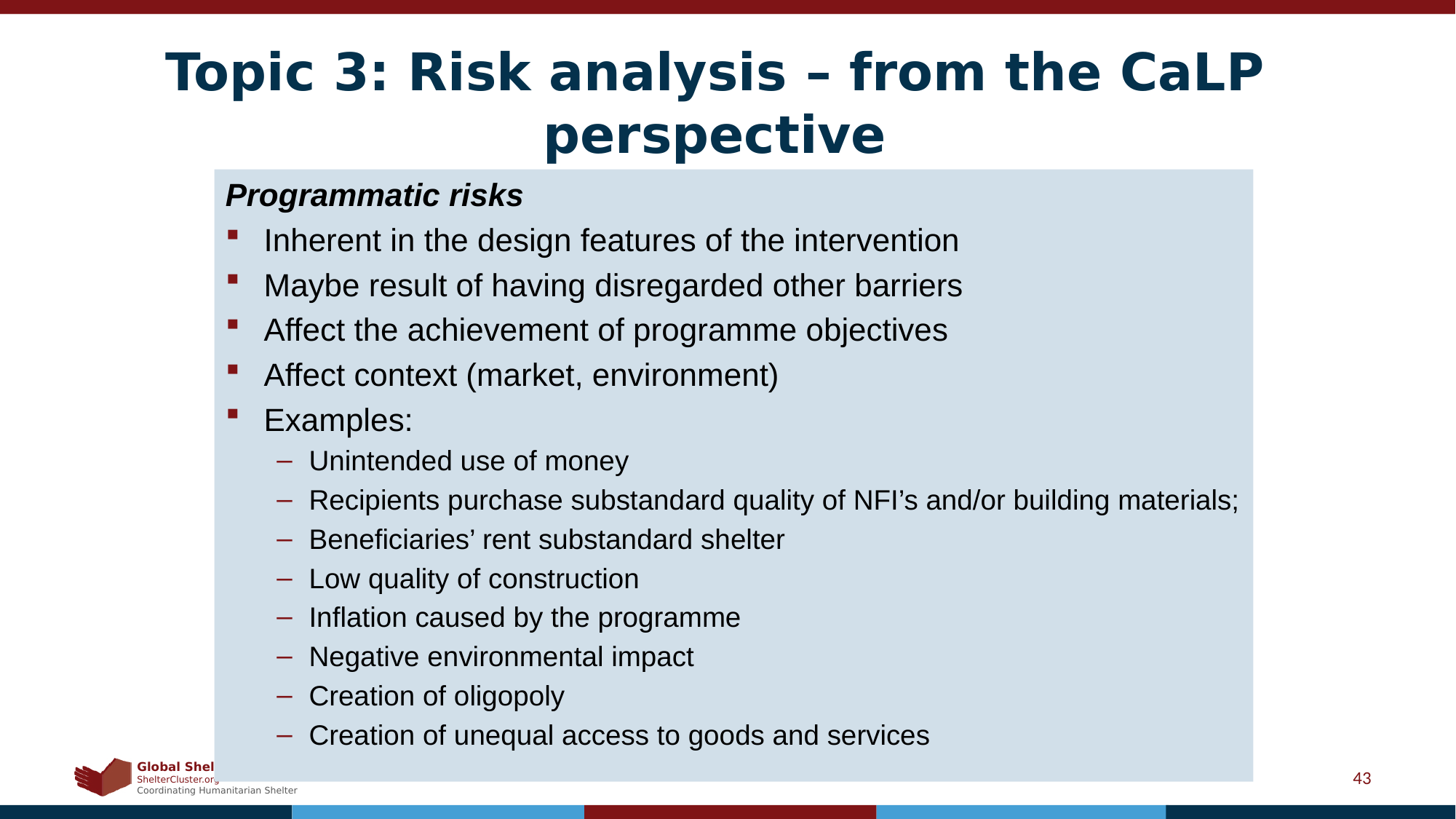

# Topic 3: Risk analysis – from the CaLP perspective
Programmatic risks
Inherent in the design features of the intervention
Maybe result of having disregarded other barriers
Affect the achievement of programme objectives
Affect context (market, environment)
Examples:
Unintended use of money
Recipients purchase substandard quality of NFI’s and/or building materials;
Beneficiaries’ rent substandard shelter
Low quality of construction
Inflation caused by the programme
Negative environmental impact
Creation of oligopoly
Creation of unequal access to goods and services
43